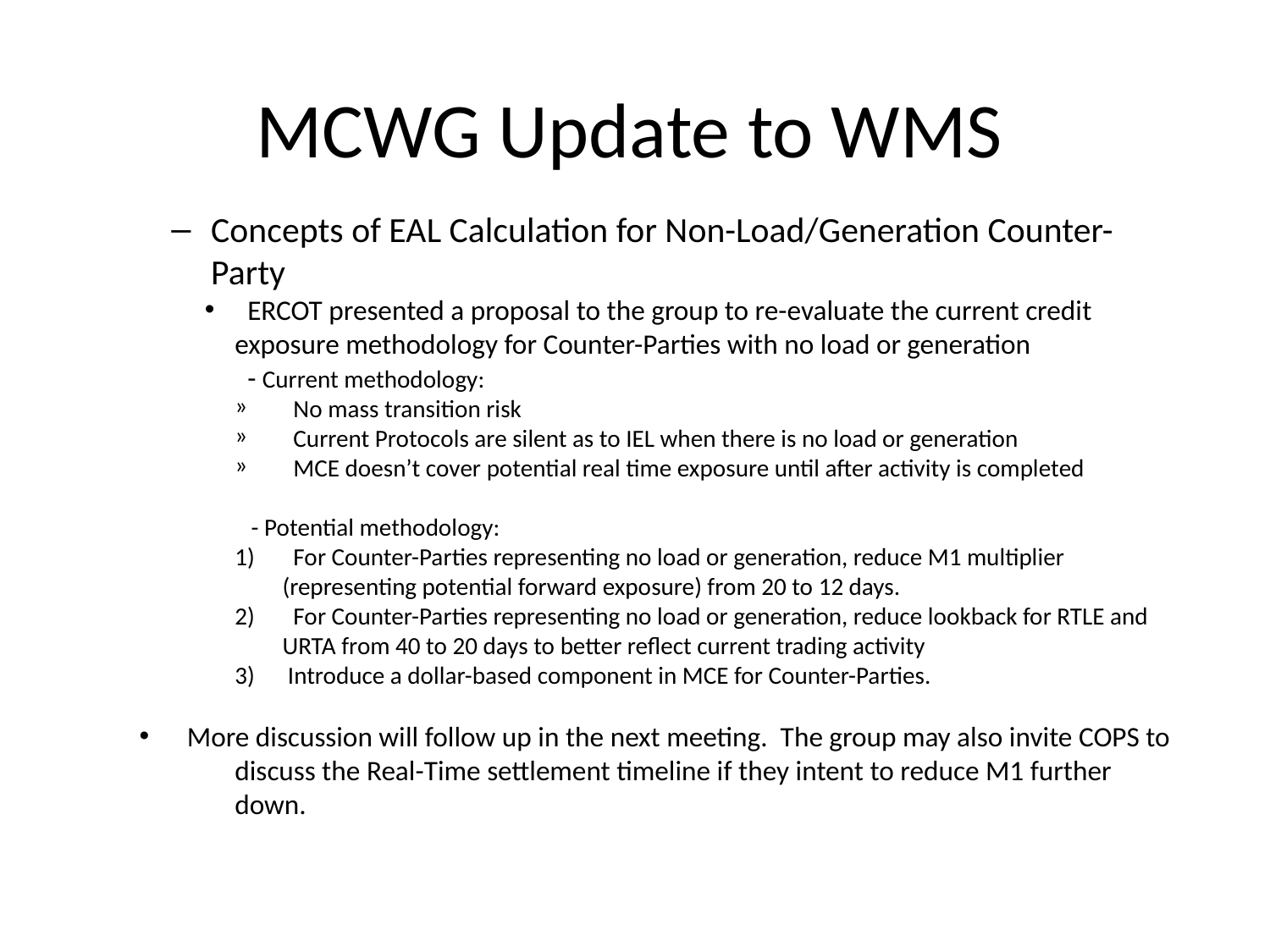

MCWG Update to WMS
Concepts of EAL Calculation for Non-Load/Generation Counter-Party
  ERCOT presented a proposal to the group to re-evaluate the current credit exposure methodology for Counter-Parties with no load or generation
  - Current methodology:
  No mass transition risk
  Current Protocols are silent as to IEL when there is no load or generation
  MCE doesn’t cover potential real time exposure until after activity is completed

   - Potential methodology:
  For Counter-Parties representing no load or generation, reduce M1 multiplier (representing potential forward exposure) from 20 to 12 days.
  For Counter-Parties representing no load or generation, reduce lookback for RTLE and URTA from 40 to 20 days to better reflect current trading activity
 Introduce a dollar-based component in MCE for Counter-Parties.

More discussion will follow up in the next meeting.  The group may also invite COPS to discuss the Real-Time settlement timeline if they intent to reduce M1 further down.